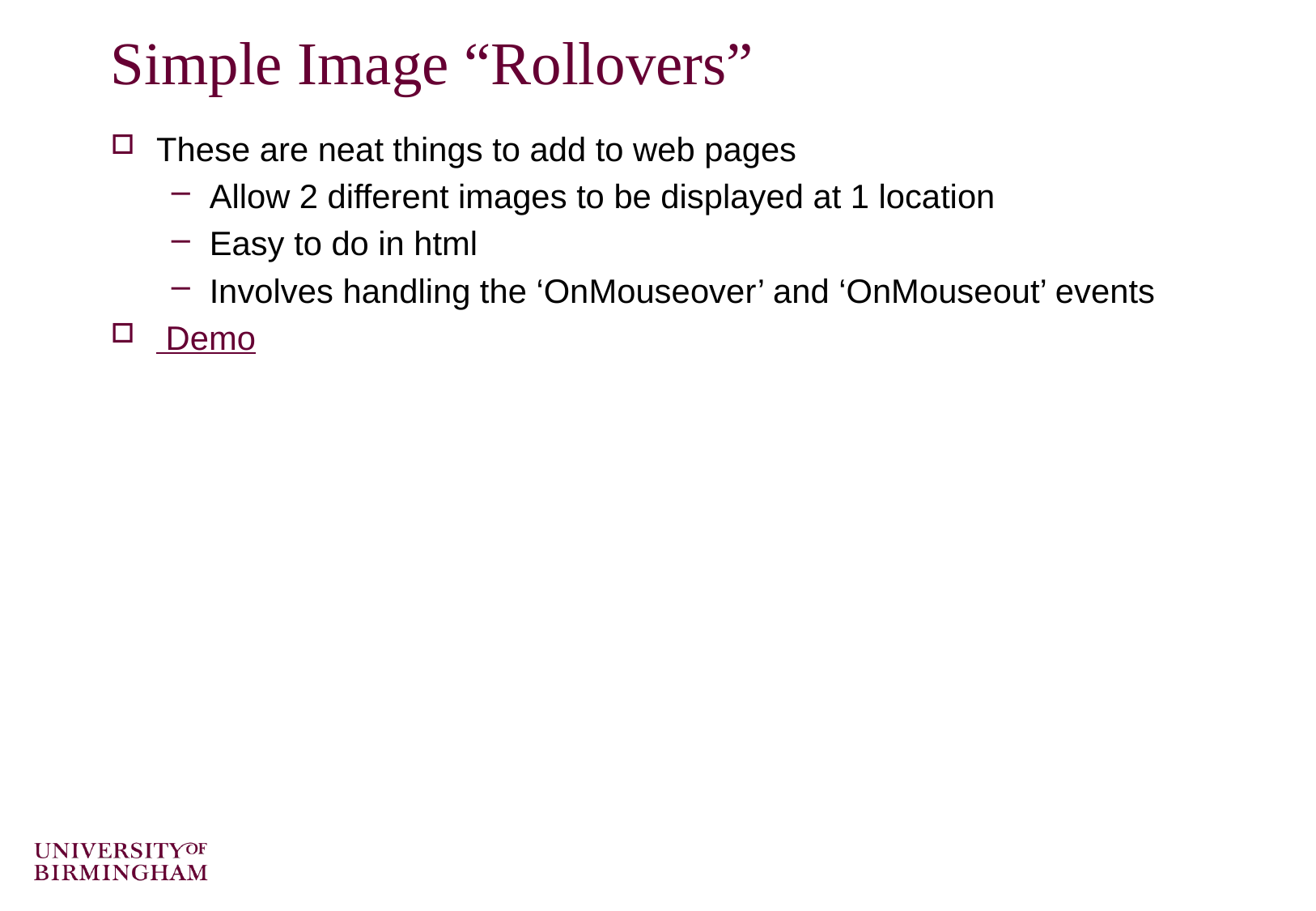

# Simple Image “Rollovers”
These are neat things to add to web pages
Allow 2 different images to be displayed at 1 location
Easy to do in html
Involves handling the ‘OnMouseover’ and ‘OnMouseout’ events
 Demo